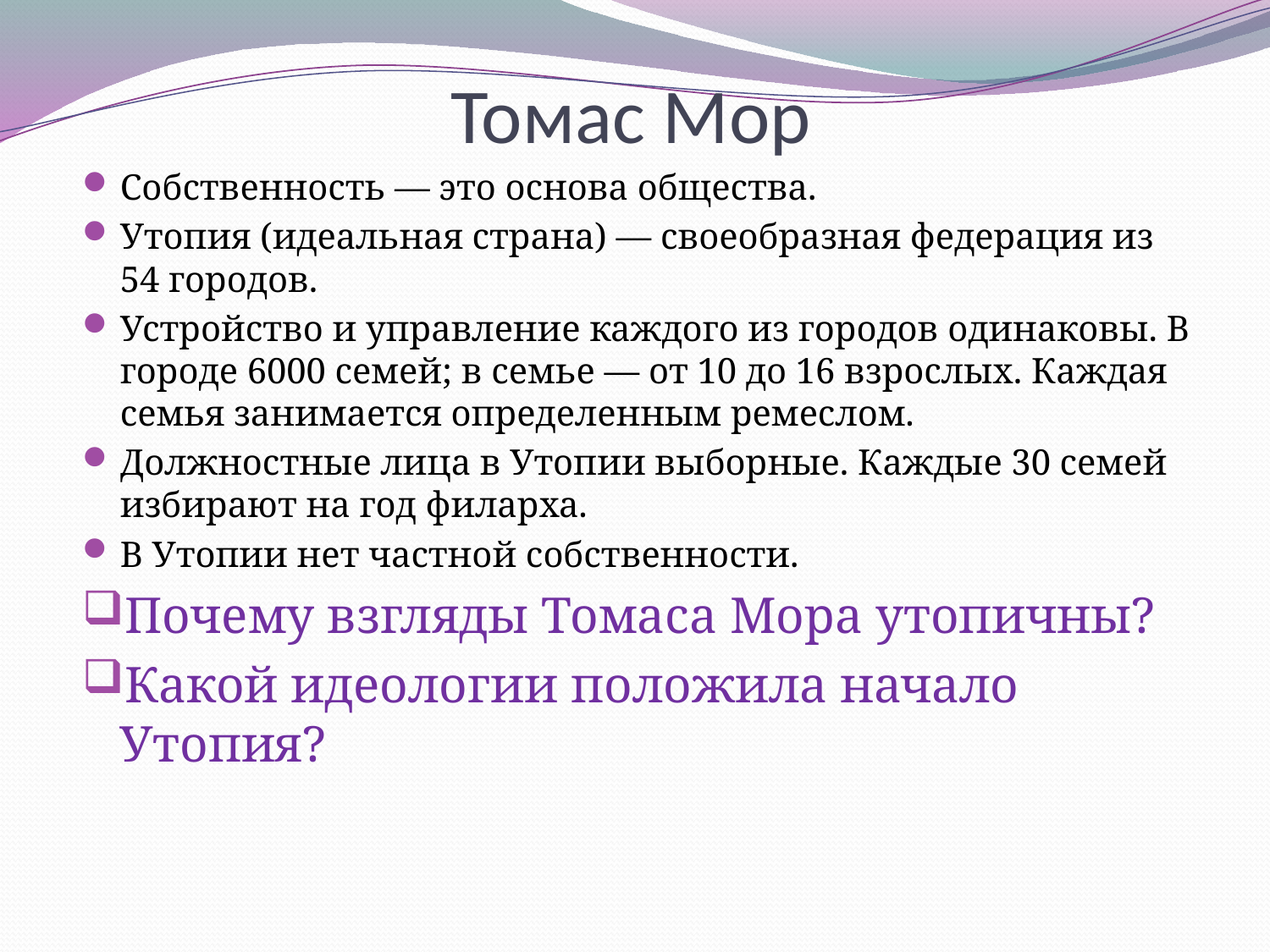

# Томас Мор
Собственность — это основа общества.
Утопия (идеальная страна) — своеобразная федерация из 54 городов.
Устройство и управление каждого из городов одинаковы. В городе 6000 семей; в семье — от 10 до 16 взрослых. Каждая семья занимается определенным ремеслом.
Должностные лица в Утопии выборные. Каждые 30 семей избирают на год филарха.
В Утопии нет частной собственности.
Почему взгляды Томаса Мора утопичны?
Какой идеологии положила начало Утопия?